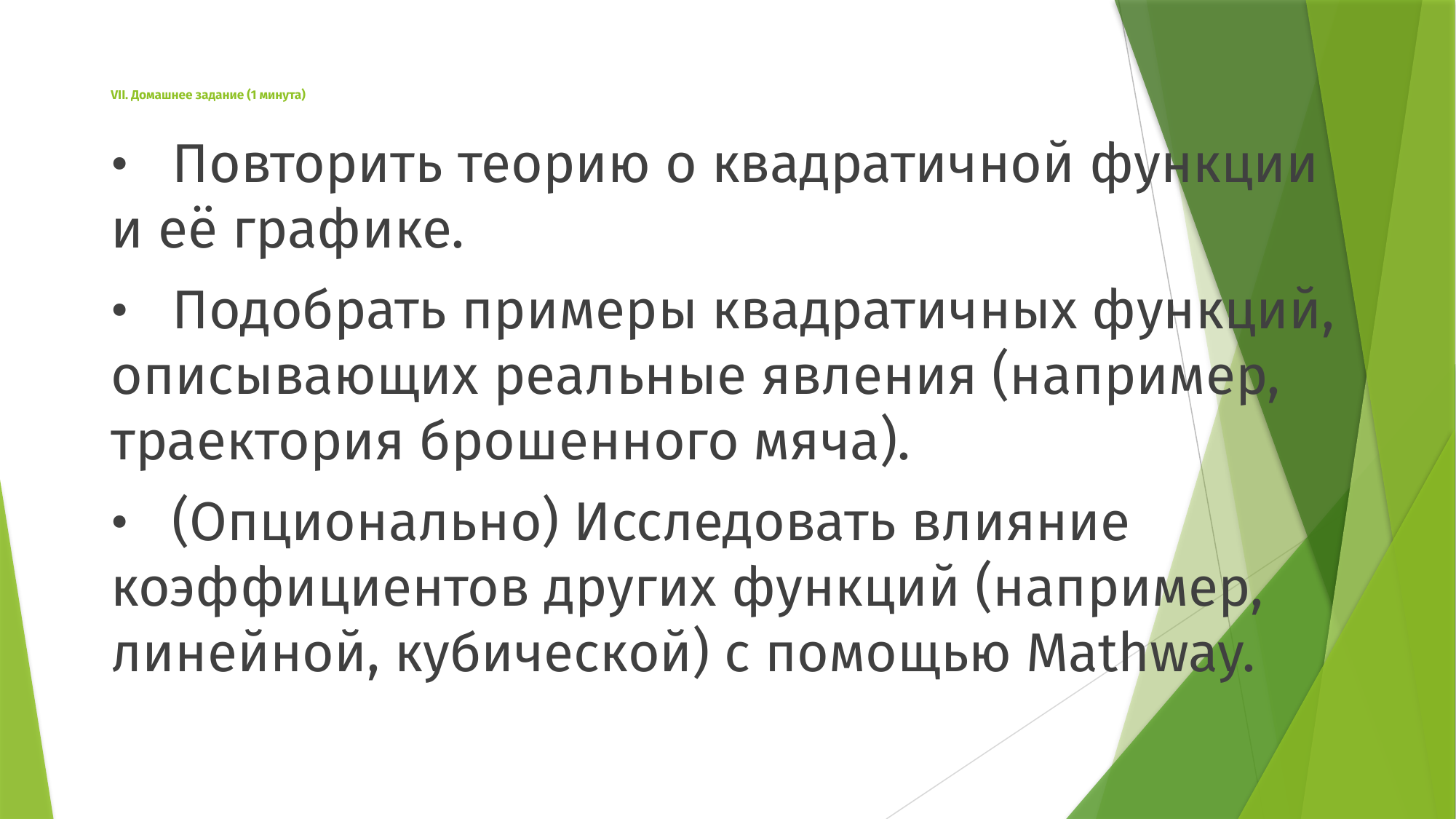

# VII. Домашнее задание (1 минута)
•   Повторить теорию о квадратичной функции и её графике.
•   Подобрать примеры квадратичных функций, описывающих реальные явления (например, траектория брошенного мяча).
•   (Опционально) Исследовать влияние коэффициентов других функций (например, линейной, кубической) с помощью Mathway.